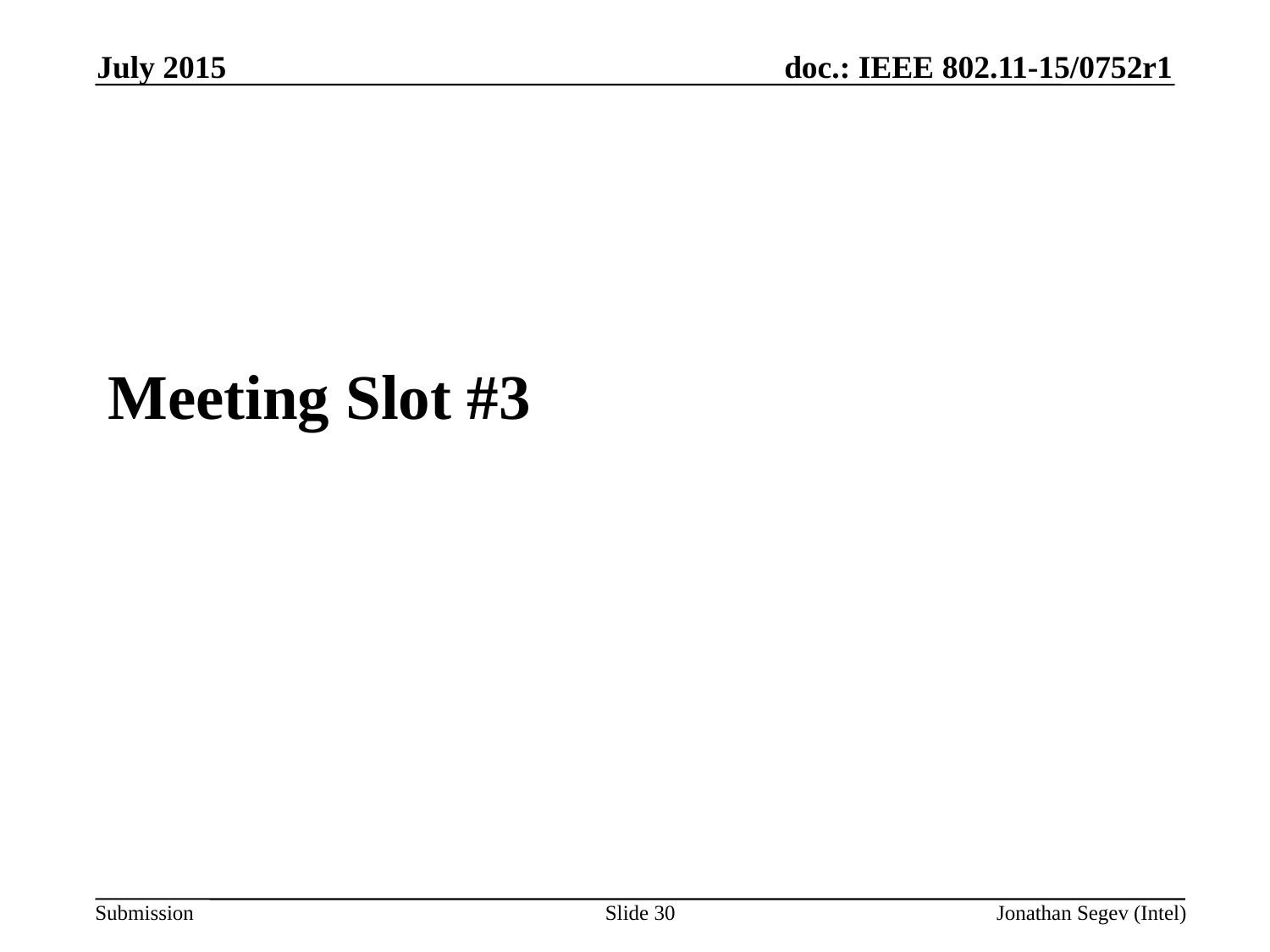

July 2015
Meeting Slot #3

Slide 30
Jonathan Segev (Intel)